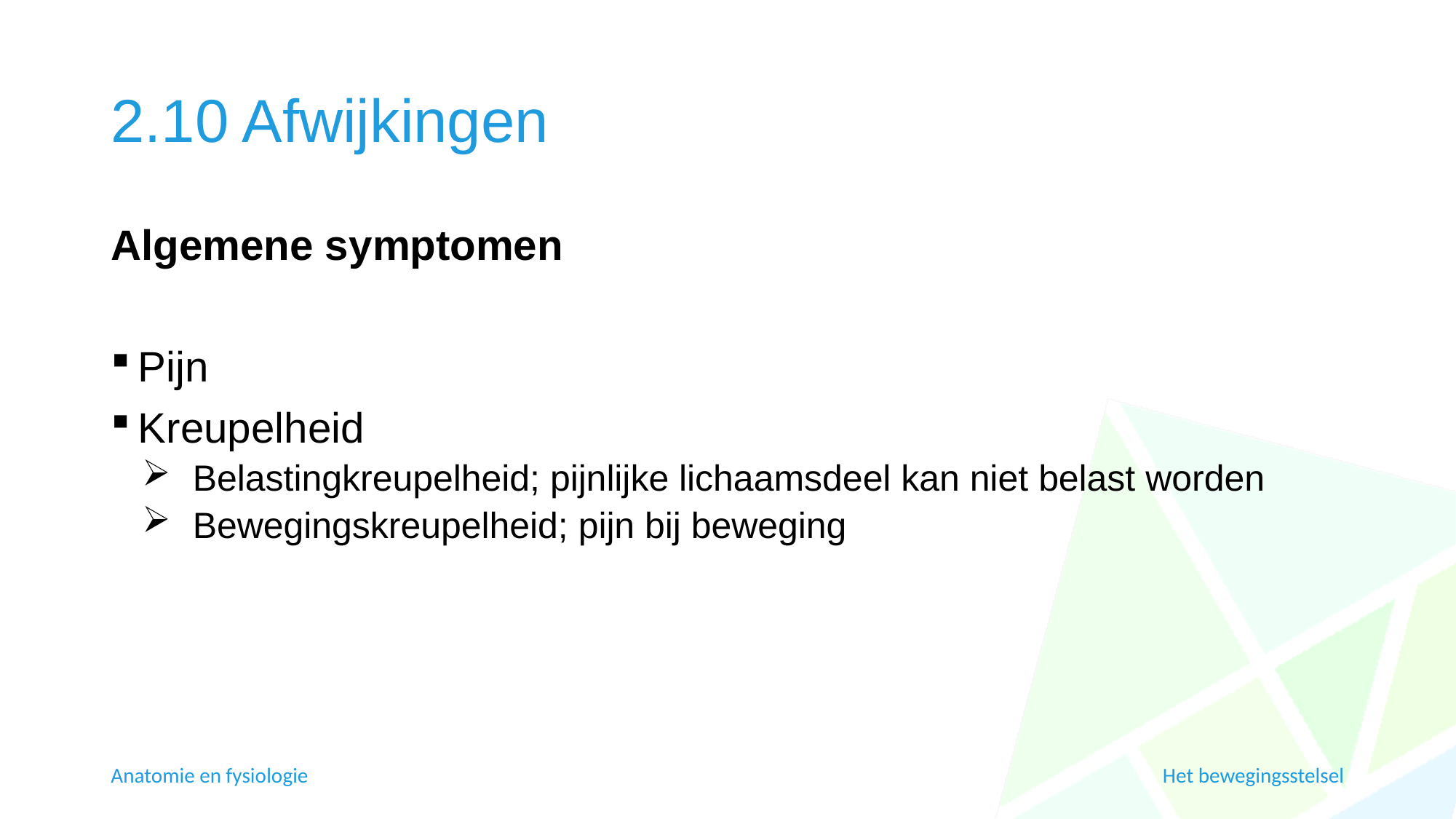

# 2.10 Afwijkingen
Algemene symptomen

Pijn
Kreupelheid
Belastingkreupelheid; pijnlijke lichaamsdeel kan niet belast worden
Bewegingskreupelheid; pijn bij beweging
Anatomie en fysiologie
Het bewegingsstelsel